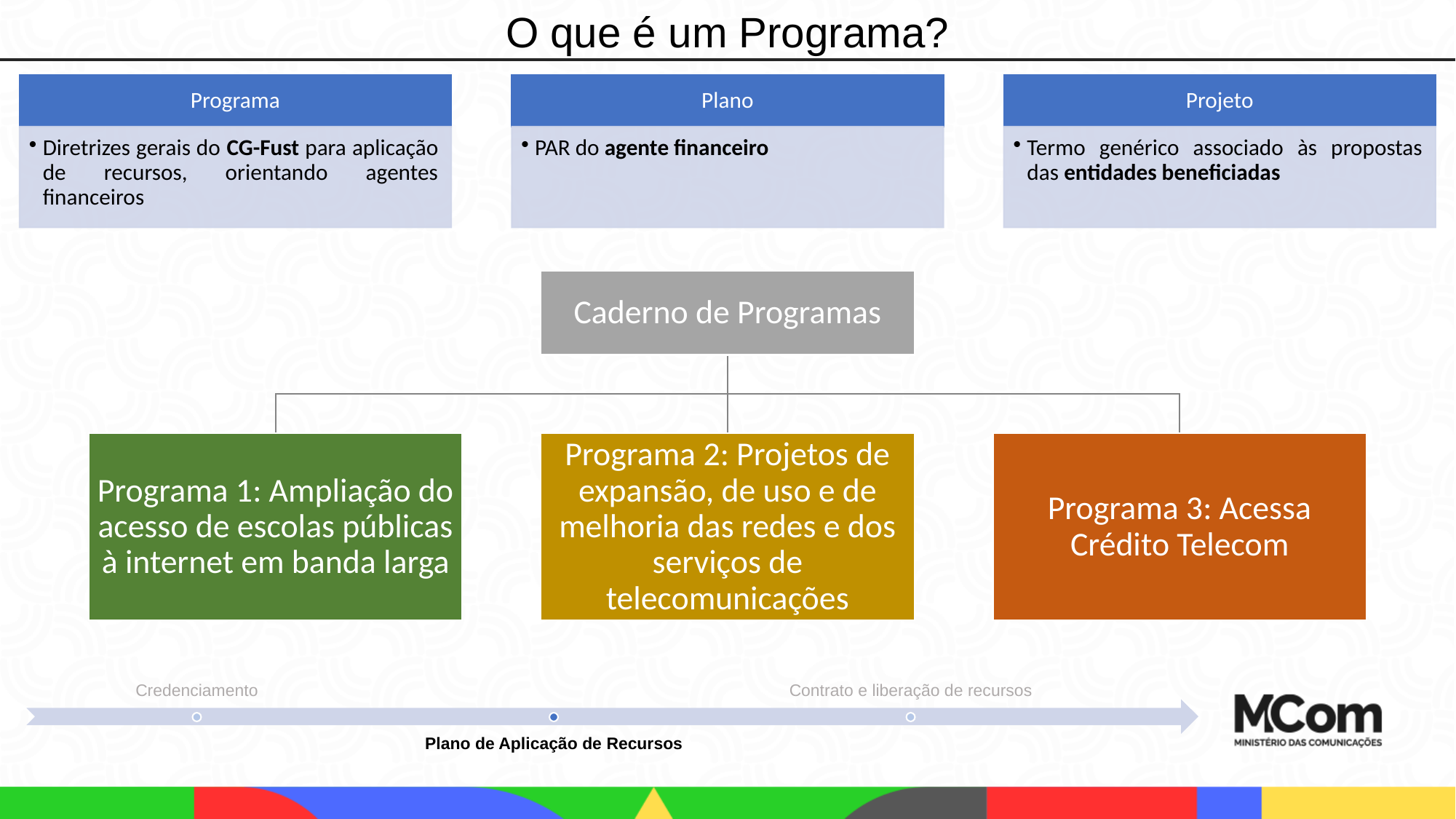

O que é um Programa?
Programa
Diretrizes gerais do CG-Fust para aplicação de recursos, orientando agentes financeiros
Plano
PAR do agente financeiro
Projeto
Termo genérico associado às propostas das entidades beneficiadas
Caderno de Programas
Programa 1: Ampliação do acesso de escolas públicas à internet em banda larga
Programa 2: Projetos de expansão, de uso e de melhoria das redes e dos serviços de telecomunicações
Programa 3: Acessa Crédito Telecom
Credenciamento
Plano de Aplicação de Recursos
Contrato e liberação de recursos